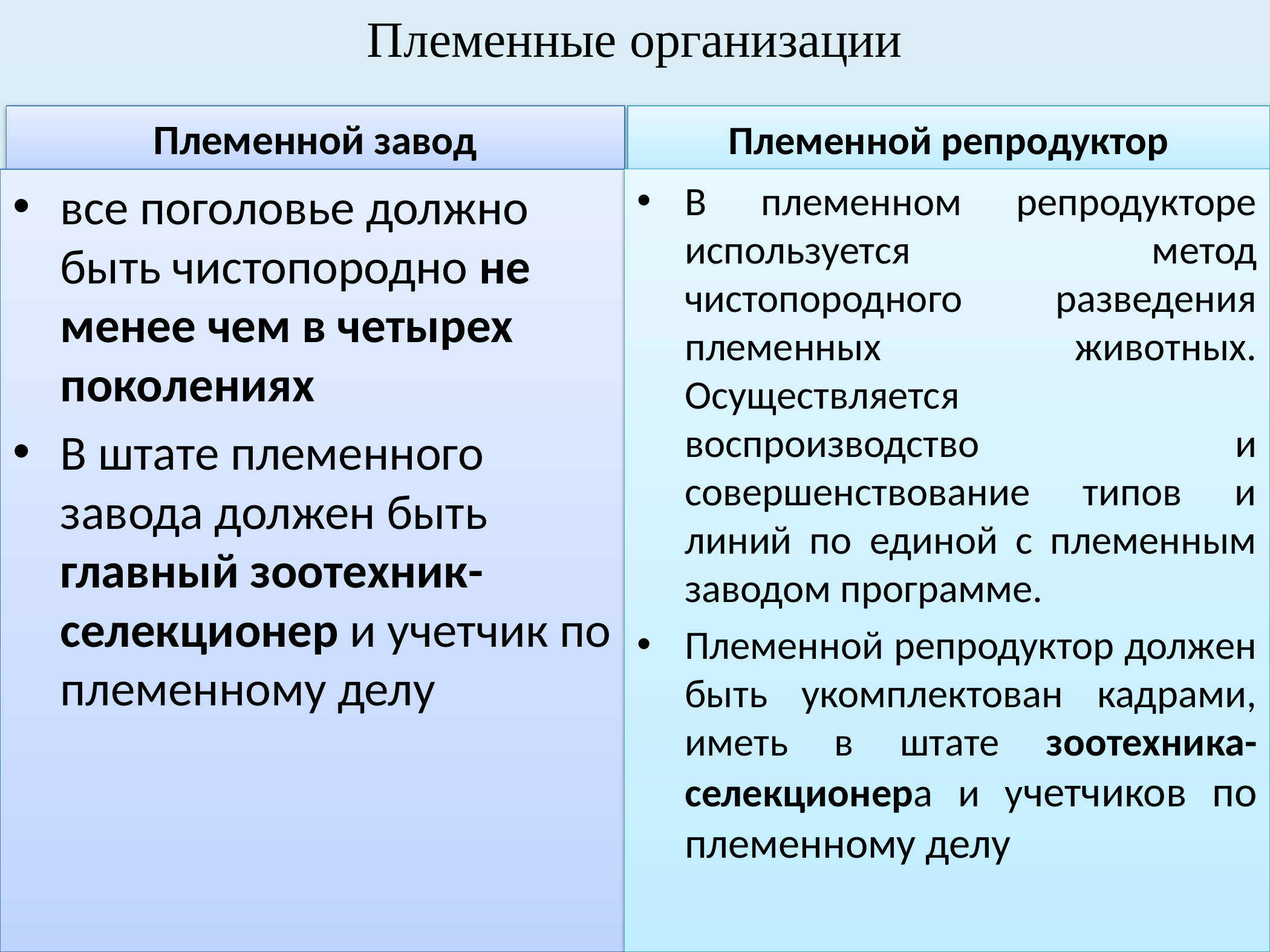

# Племенные организации
Племенной завод
Племенной репродуктор
В племенном репродукторе используется метод чистопородного разведения племенных животных. Осуществляется воспроизводство и совершенствование типов и линий по единой с племенным заводом программе.
Племенной репродуктор должен быть укомплектован кадрами, иметь в штате зоотехника-селекционера и учетчиков по племенному делу
все поголовье должно быть чистопородно не менее чем в четырех поколениях
В штате племенного завода должен быть главный зоотехник-селекционер и учетчик по племенному делу